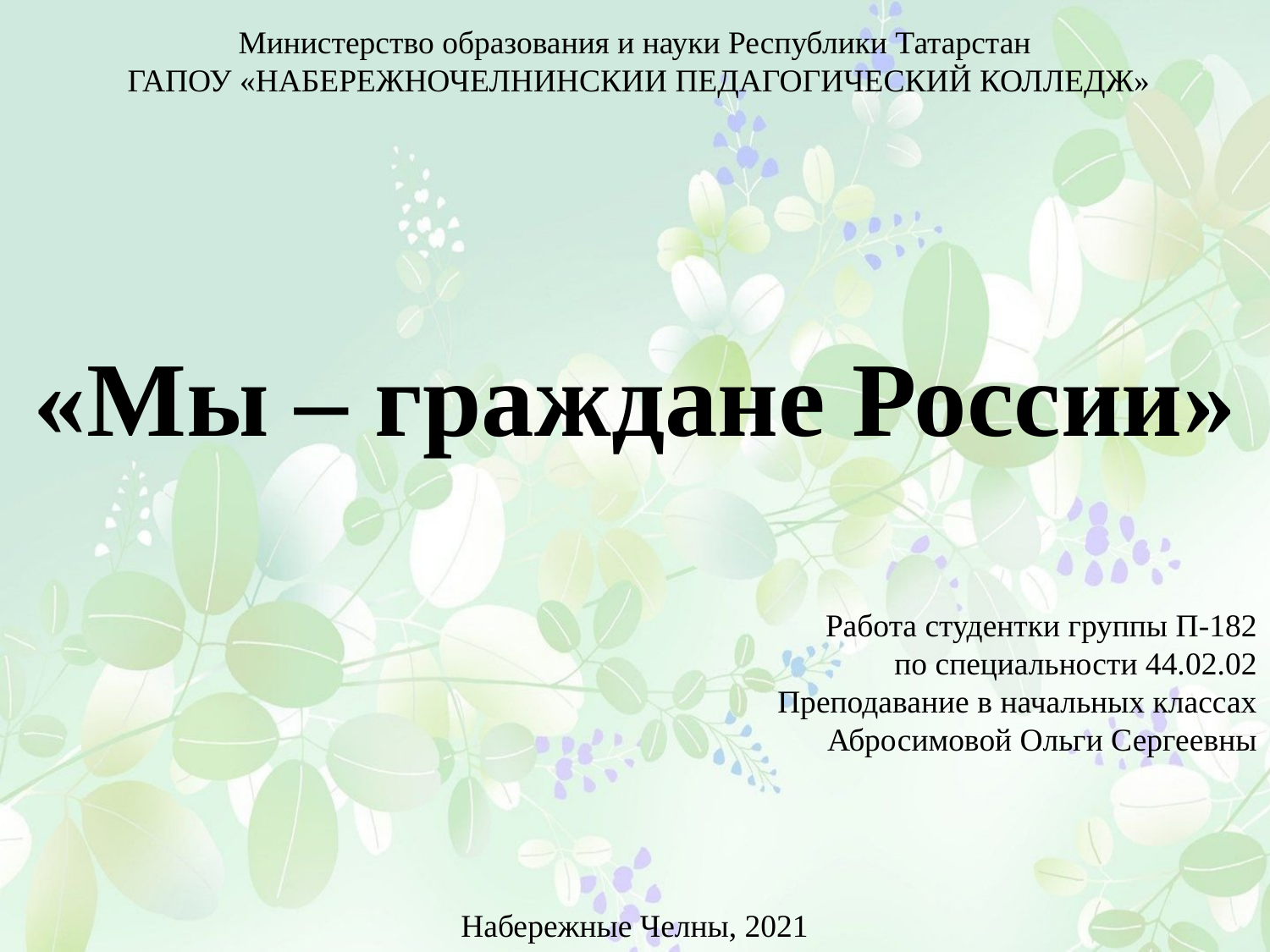

Министерство образования и науки Республики Татарстан
 ГАПОУ «НАБЕРЕЖНОЧЕЛНИНСКИИ ПЕДАГОГИЧЕСКИЙ КОЛЛЕДЖ»

«Мы – граждане России»

Работа студентки группы П-182
по специальности 44.02.02
Преподавание в начальных классах
Абросимовой Ольги Сергеевны

Набережные Челны, 2021